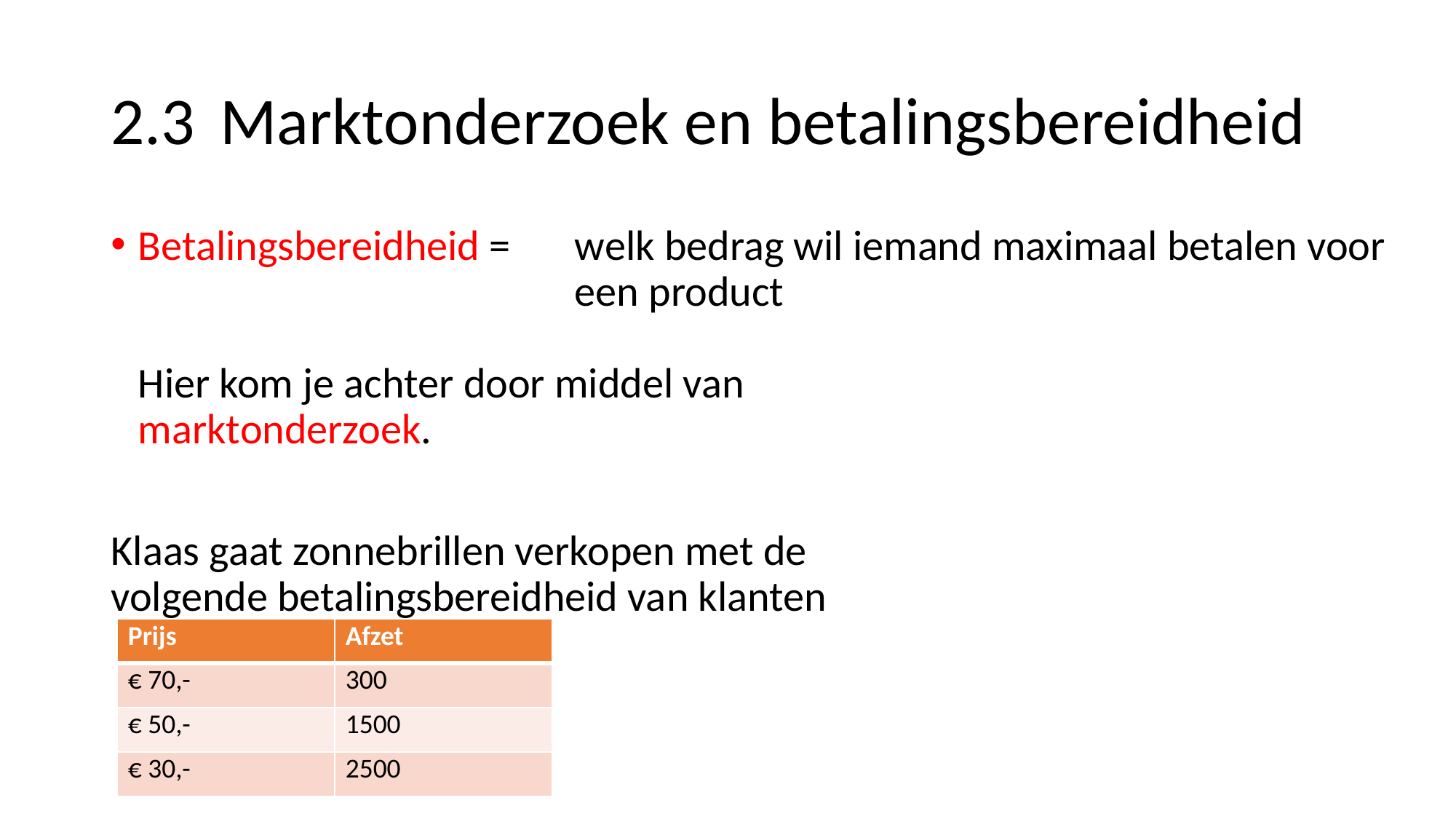

# 2.3	Marktonderzoek en betalingsbereidheid
Betalingsbereidheid = 	welk bedrag wil iemand maximaal betalen voor
 				een product
Hier kom je achter door middel van
marktonderzoek.

Klaas gaat zonnebrillen verkopen met de
volgende betalingsbereidheid van klanten
| Prijs | Afzet |
| --- | --- |
| € 70,- | 300 |
| € 50,- | 1500 |
| € 30,- | 2500 |